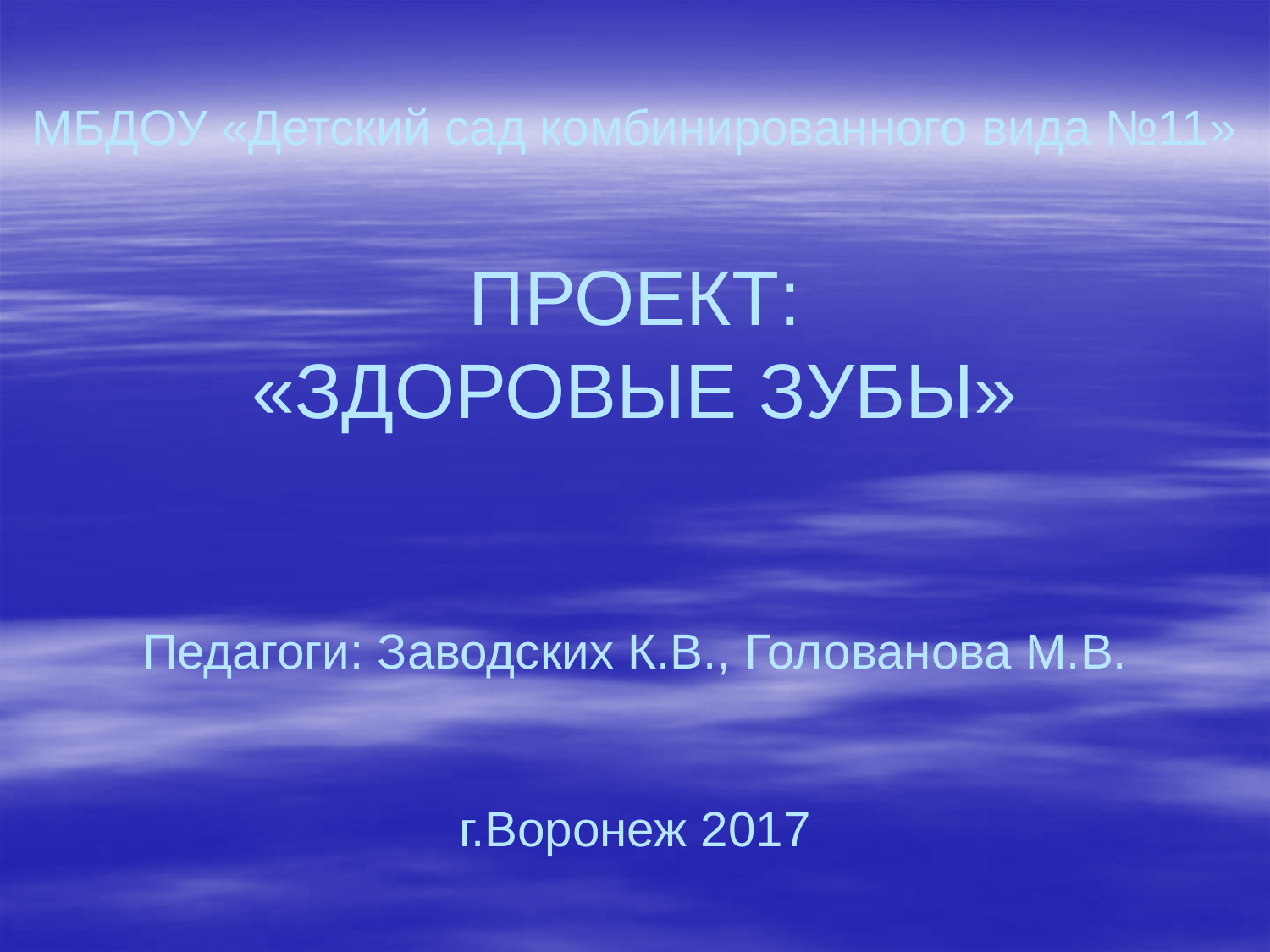

# МБДОУ «Детский сад комбинированного вида №11» ПРОЕКТ: «ЗДОРОВЫЕ ЗУБЫ» Педагоги: Заводских К.В., Голованова М.В. г.Воронеж 2017